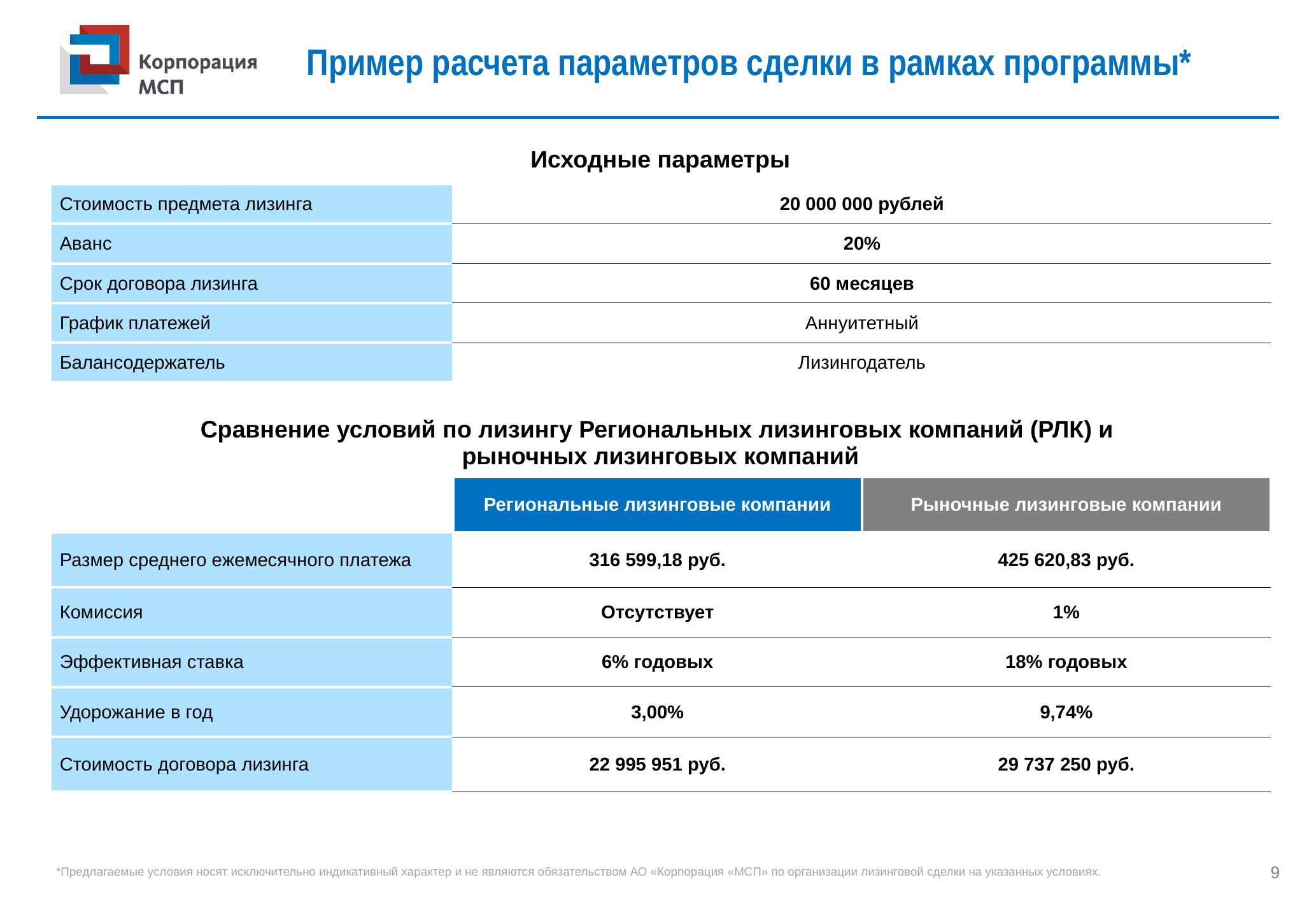

# Пример расчета параметров сделки в рамках программы*
| Исходные параметры |  |  |
| --- | --- | --- |
| Стоимость предмета лизинга | 20 000 000 рублей |  |
| Аванс | 20% |  |
| Срок договора лизинга | 60 месяцев |  |
| График платежей | Аннуитетный |  |
| Балансодержатель | Лизингодатель |  |
| Сравнение условий по лизингу Региональных лизинговых компаний (РЛК) и рыночных лизинговых компаний |  |  |
|  | Региональные лизинговые компании | Рыночные лизинговые компании |
| Размер среднего ежемесячного платежа | 316 599,18 руб. | 425 620,83 руб. |
| Комиссия | Отсутствует | 1% |
| Эффективная ставка | 6% годовых | 18% годовых |
| Удорожание в год | 3,00% | 9,74% |
| Стоимость договора лизинга | 22 995 951 руб. | 29 737 250 руб. |
*Предлагаемые условия носят исключительно индикативный характер и не являются обязательством АО «Корпорация «МСП» по организации лизинговой сделки на указанных условиях.